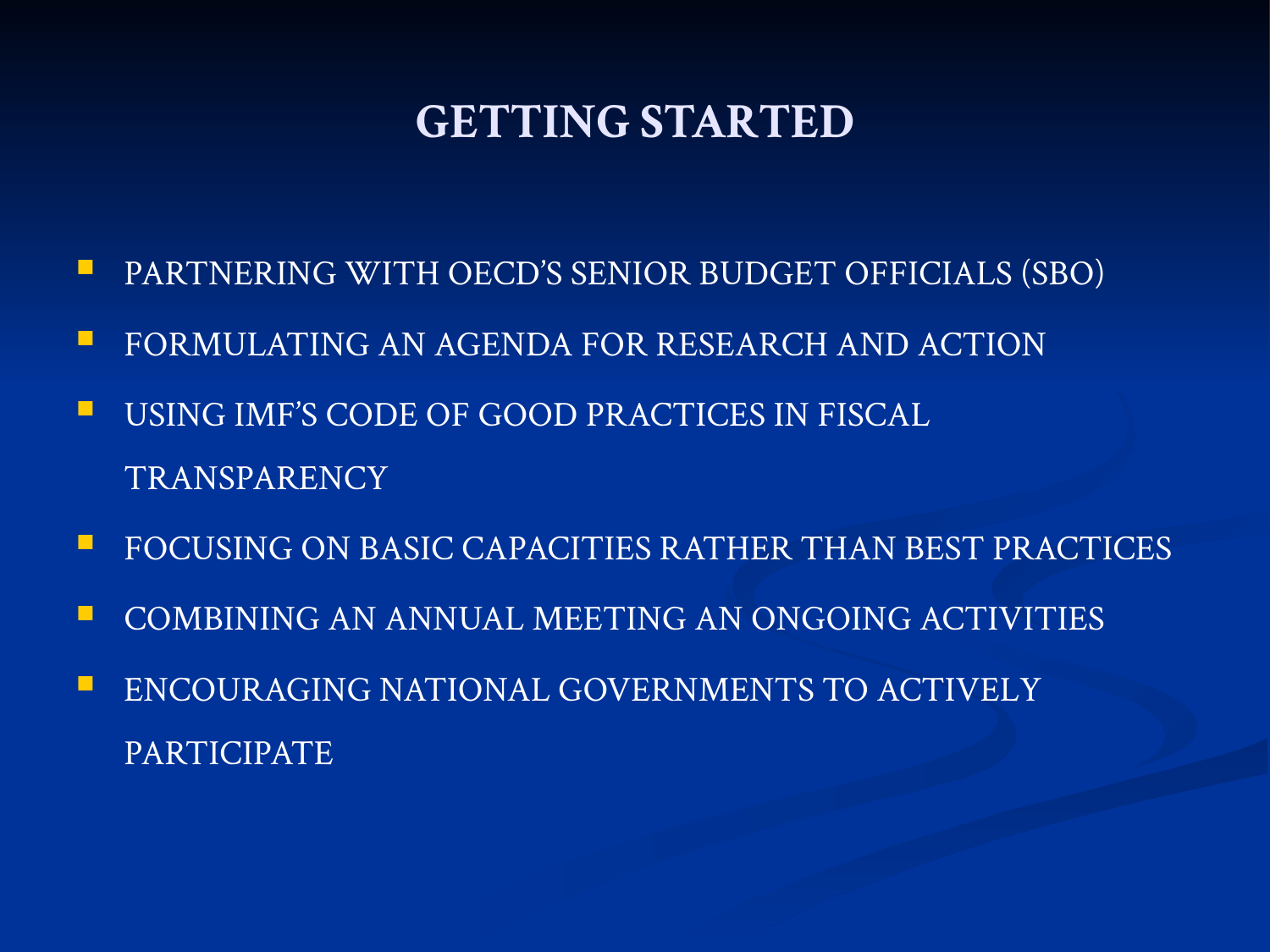

# GETTING STARTED
PARTNERING WITH OECD’S SENIOR BUDGET OFFICIALS (SBO)
FORMULATING AN AGENDA FOR RESEARCH AND ACTION
USING IMF’S CODE OF GOOD PRACTICES IN FISCAL TRANSPARENCY
FOCUSING ON BASIC CAPACITIES RATHER THAN BEST PRACTICES
COMBINING AN ANNUAL MEETING AN ONGOING ACTIVITIES
ENCOURAGING NATIONAL GOVERNMENTS TO ACTIVELY PARTICIPATE